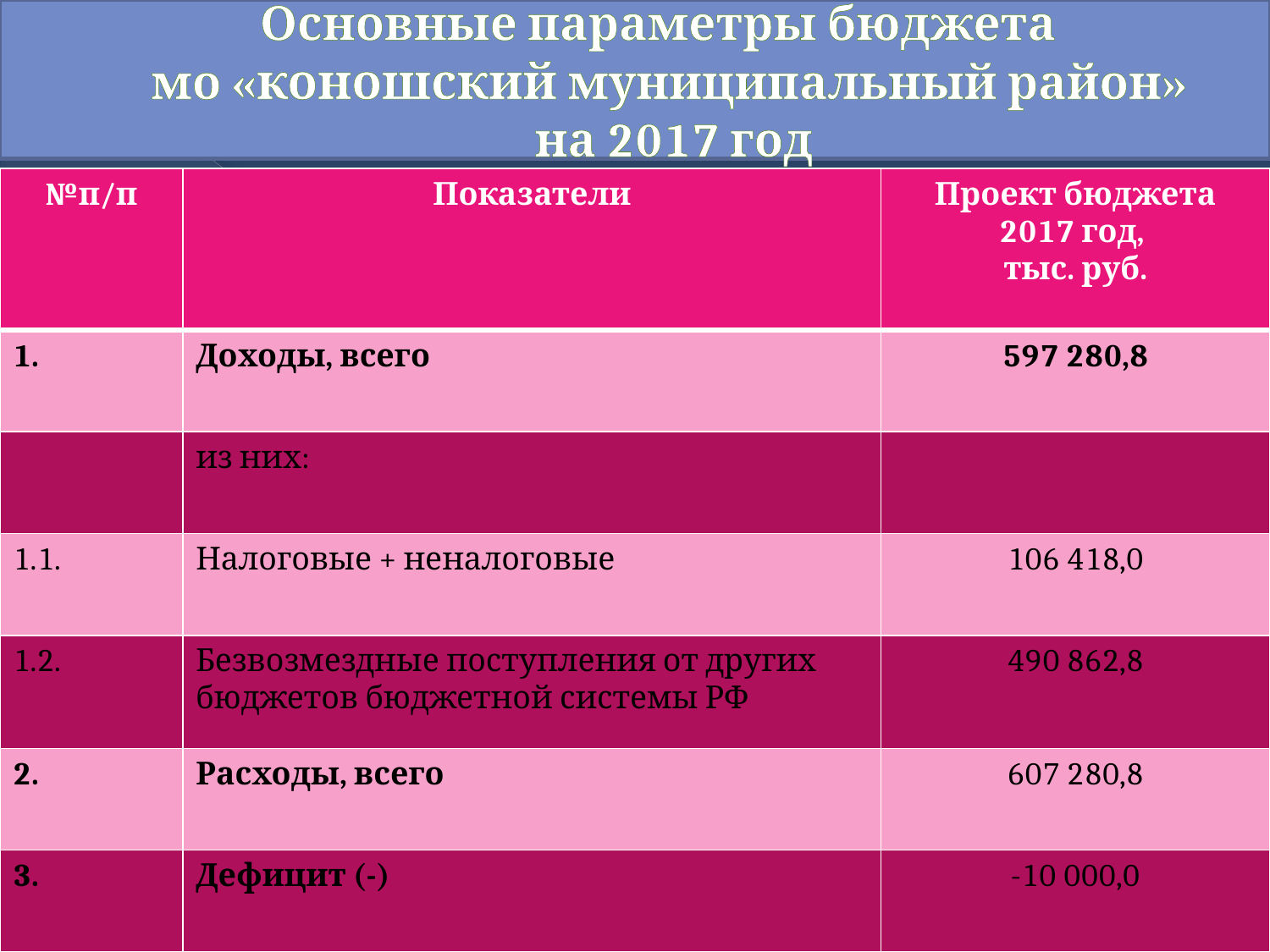

# Основные параметры бюджета мо «коношский муниципальный район» на 2017 год
| №п/п | Показатели | Проект бюджета 2017 год, тыс. руб. |
| --- | --- | --- |
| 1. | Доходы, всего | 597 280,8 |
|  | из них: |  |
| 1.1. | Налоговые + неналоговые | 106 418,0 |
| 1.2. | Безвозмездные поступления от других бюджетов бюджетной системы РФ | 490 862,8 |
| 2. | Расходы, всего | 607 280,8 |
| 3. | Дефицит (-) | -10 000,0 |